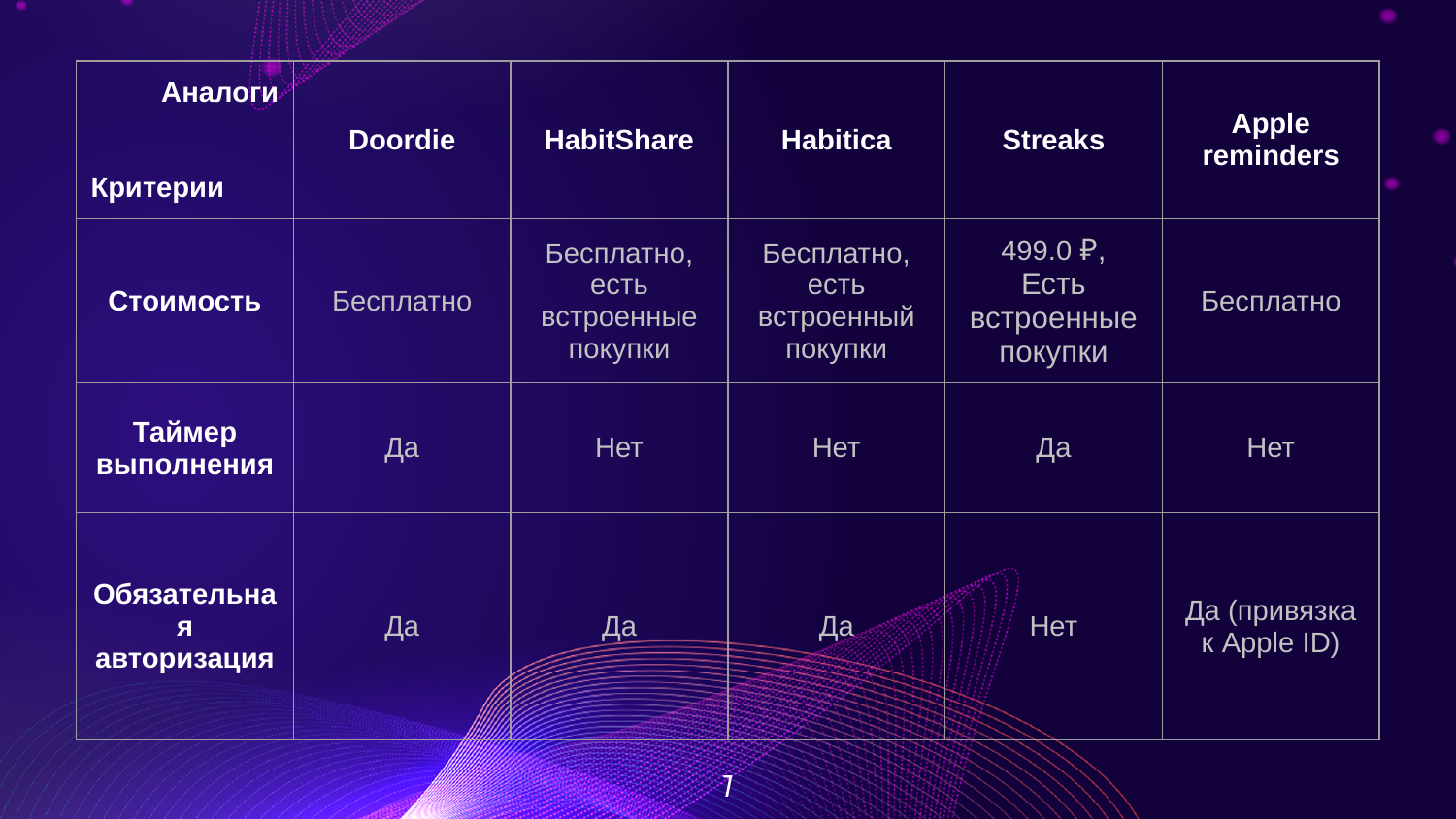

| Аналоги Критерии | Doordie | HabitShare | Habitica | Streaks | Apple reminders |
| --- | --- | --- | --- | --- | --- |
| Стоимость | Бесплатно | Бесплатно, есть встроенные покупки | Бесплатно, есть встроенный покупки | 499.0 ₽, Есть встроенные покупки | Бесплатно |
| Таймер выполнения | Да | Нет | Нет | Да | Нет |
| Обязательная авторизация | Да | Да | Да | Нет | Да (привязка к Apple ID) |
7